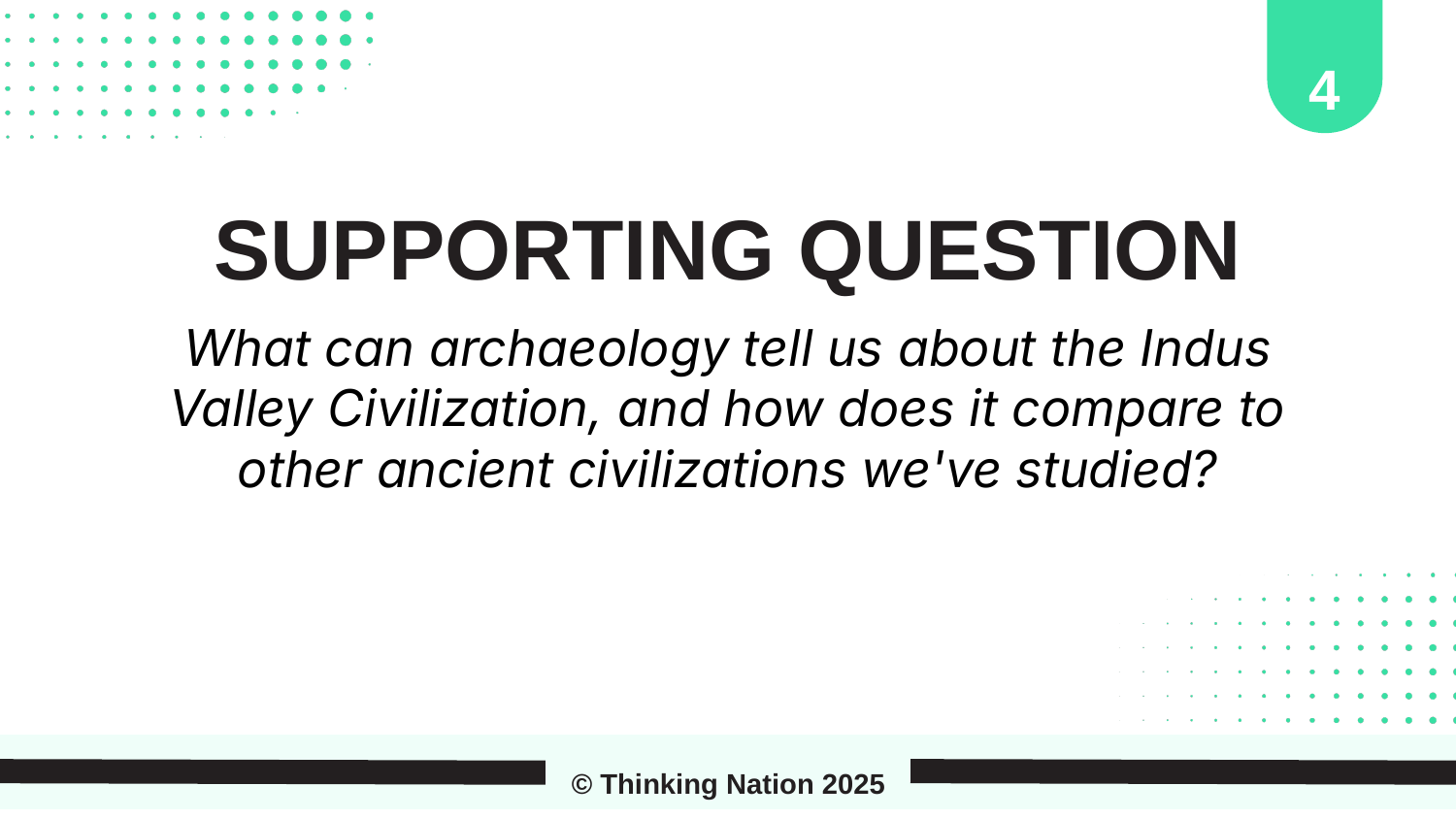

4
SUPPORTING QUESTION
What can archaeology tell us about the Indus Valley Civilization, and how does it compare to other ancient civilizations we've studied?

© Thinking Nation 2025